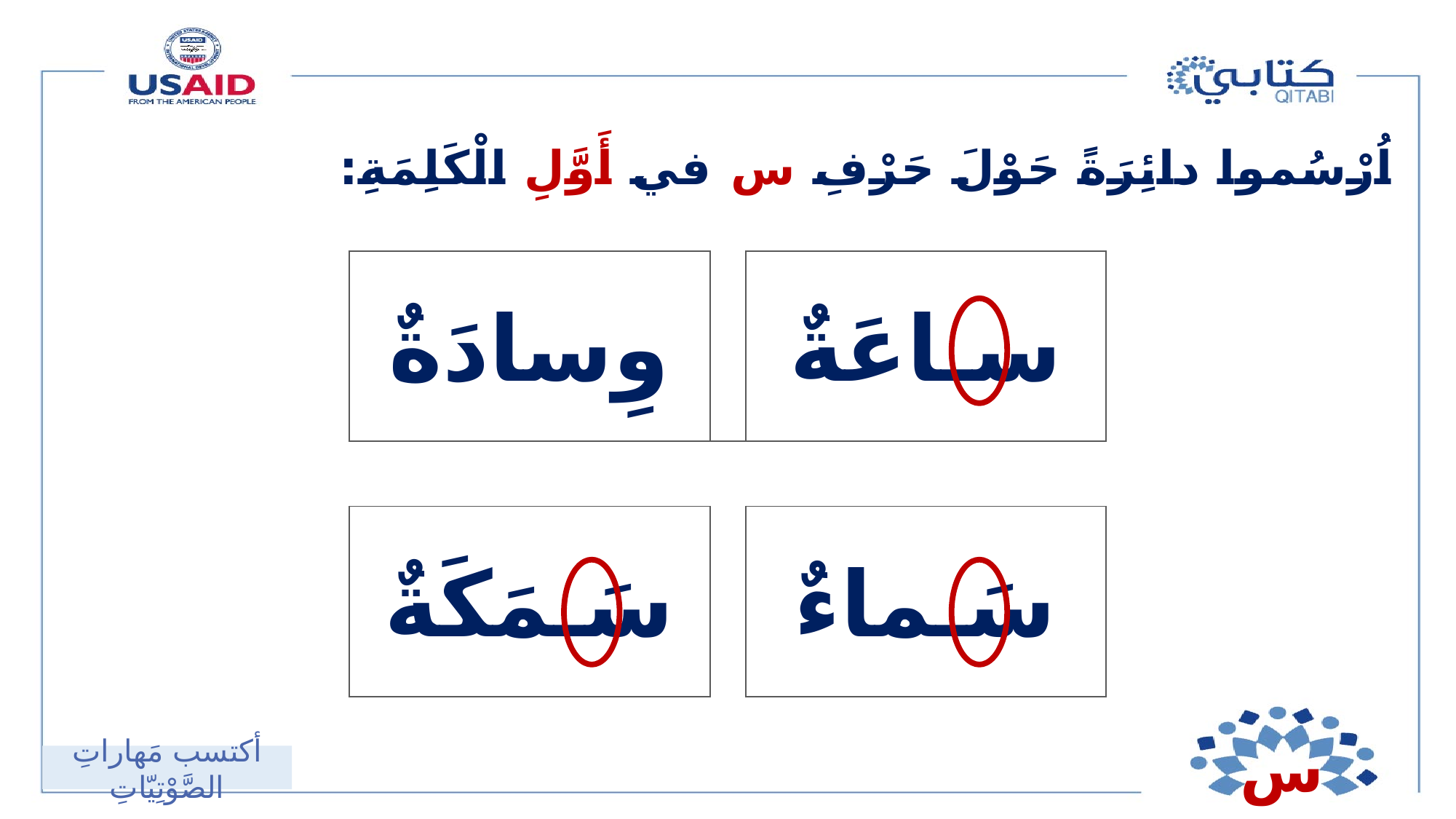

اُرْسُموا دائِرَةً حَوْلَ حَرْفِ س في أَوَّلِ الْكَلِمَةِ:
| وِسادَةٌ |  | سـاعَةٌ |
| --- | --- | --- |
|  |  |  |
| سَـمَكَةٌ |  | سَـماءٌ |

س
أكتسب مَهاراتِ الصَّوْتِيّاتِ